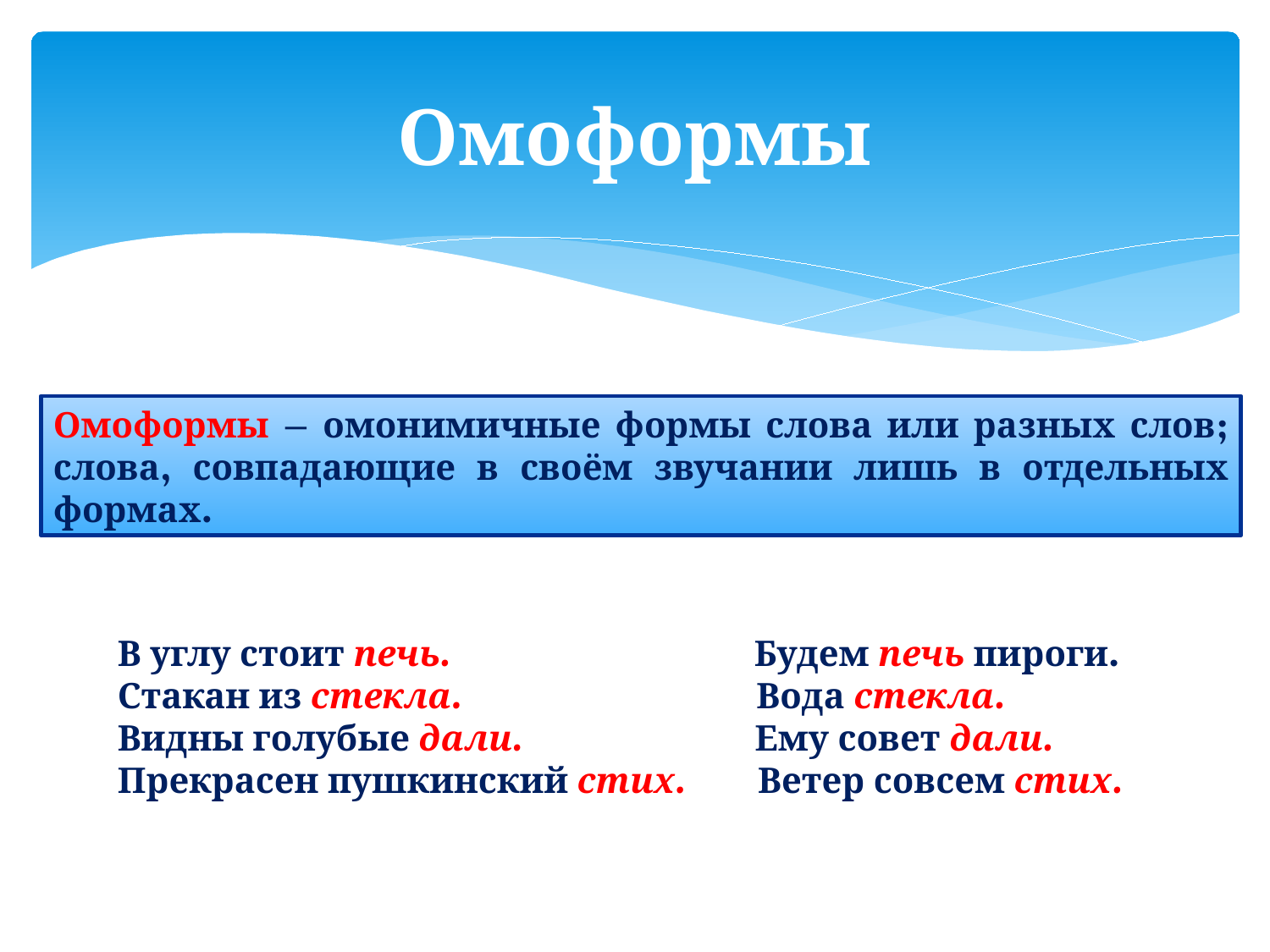

# Омоформы
Омоформы – омонимичные формы слова или разных слов; слова, совпадающие в своём звучании лишь в отдельных формах.
В углу стоит печь.                                  Будем печь пироги.
Стакан из стекла.                                 Вода стекла.
Видны голубые дали.                          Ему совет дали.
Прекрасен пушкинский стих.        Ветер совсем стих.